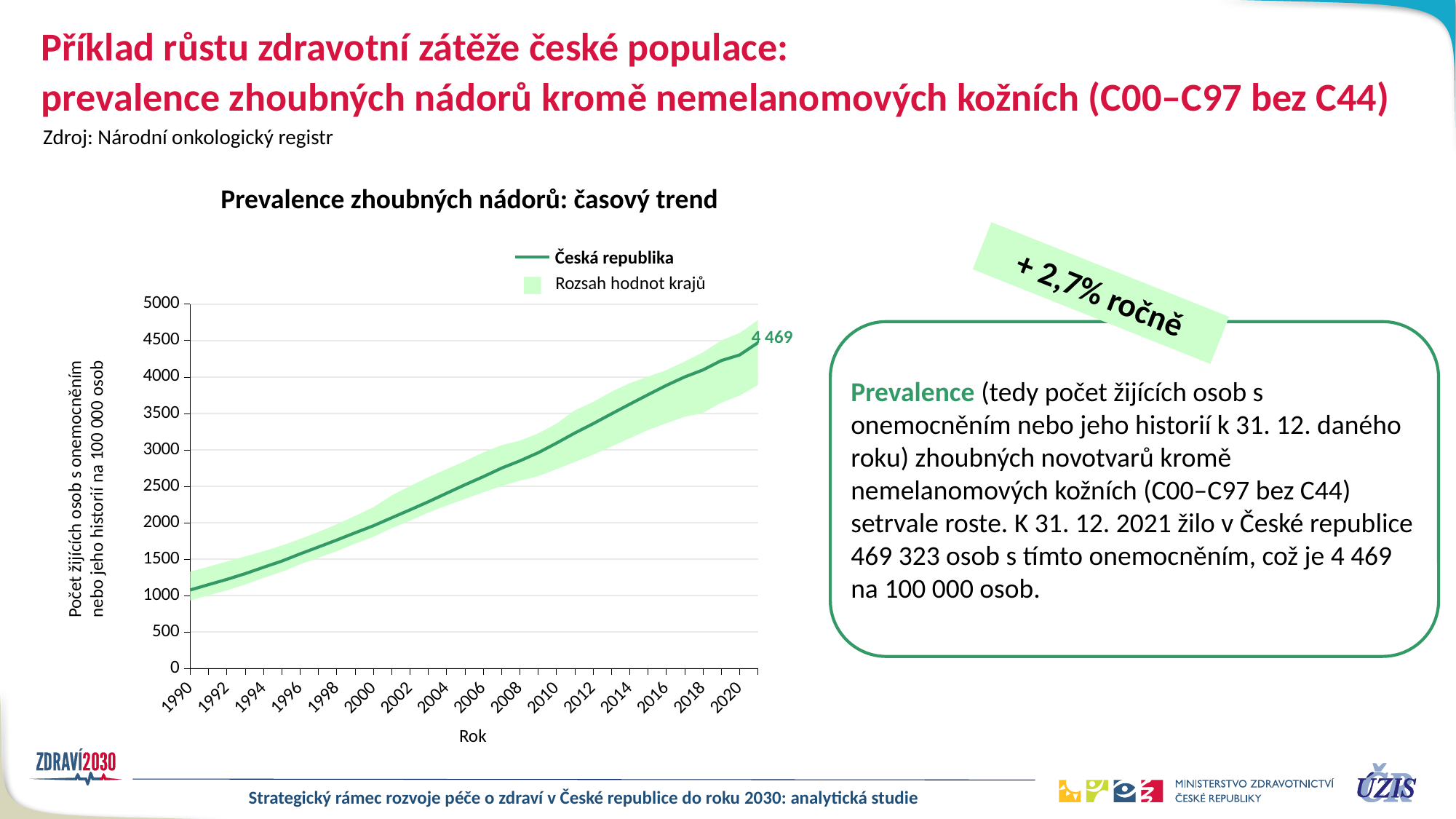

Příklad růstu zdravotní zátěže české populace:                                                                prevalence zhoubných nádorů kromě nemelanomových kožních (C00–C97 bez C44)
Zdroj: Národní onkologický registr
Prevalence zhoubných nádorů: časový trend
Česká republika
+ 2,7% ročně
Rozsah hodnot krajů

### Chart

| Category | min | max | Česká republika |
|---|---|---|---|
| 1990 | 934.195802 | 393.571923 | 1077.2923 |
| 1991 | 1004.17307 | 392.828808 | 1150.31194 |
| 1992 | 1071.60917 | 396.147912 | 1222.566 |
| 1993 | 1152.37964 | 383.957174 | 1300.88193 |
| 1994 | 1242.90601 | 364.320222 | 1388.03939 |
| 1995 | 1326.22163 | 360.65551 | 1472.72819 |
| 1996 | 1429.84759 | 347.094159 | 1571.93845 |
| 1997 | 1517.94014 | 354.743951 | 1666.37195 |
| 1998 | 1609.05284 | 368.560224 | 1762.12729 |
| 1999 | 1712.20861 | 380.261775 | 1860.99407 |
| 2000 | 1806.63166 | 405.632889 | 1957.62415 |
| 2001 | 1926.52863 | 448.711993 | 2067.47878 |
| 2002 | 2027.57361 | 475.878236 | 2175.69765 |
| 2003 | 2138.05148 | 485.520731 | 2287.52189 |
| 2004 | 2234.58973 | 501.300357 | 2404.73059 |
| 2005 | 2326.34976 | 518.267605 | 2520.39946 |
| 2006 | 2418.18305 | 544.955777 | 2631.43387 |
| 2007 | 2503.72357 | 560.497868 | 2748.52802 |
| 2008 | 2576.98238 | 549.320896 | 2848.94319 |
| 2009 | 2639.24438 | 585.889895 | 2960.0461 |
| 2010 | 2734.97965 | 623.742631 | 3091.96884 |
| 2011 | 2833.88344 | 707.717429 | 3230.59537 |
| 2012 | 2932.39602 | 723.966673 | 3358.62969 |
| 2013 | 3047.1574 | 749.873682 | 3493.54787 |
| 2014 | 3158.79368 | 754.960491 | 3626.34555 |
| 2015 | 3272.07639 | 733.287542 | 3756.47519 |
| 2016 | 3365.76288 | 727.714768 | 3883.88992 |
| 2017 | 3453.50299 | 757.459016 | 3999.98 |
| 2018 | 3508.08745 | 829.146193 | 4095.92 |
| 2019 | 3647.46407 | 853.377713 | 4224.97 |
| 2020 | 3743.87661 | 858.329678 | 4301.17 |
| 2021 | 3889.330916 | 889.7043249 | 4469.38 |
Prevalence (tedy počet žijících osob s onemocněním nebo jeho historií k 31. 12. daného roku) zhoubných novotvarů kromě nemelanomových kožních (C00–C97 bez C44) setrvale roste. K 31. 12. 2021 žilo v České republice 469 323 osob s tímto onemocněním, což je 4 469 na 100 000 osob.
4 469
Počet žijících osob s onemocněním nebo jeho historií na 100 000 osob
Rok